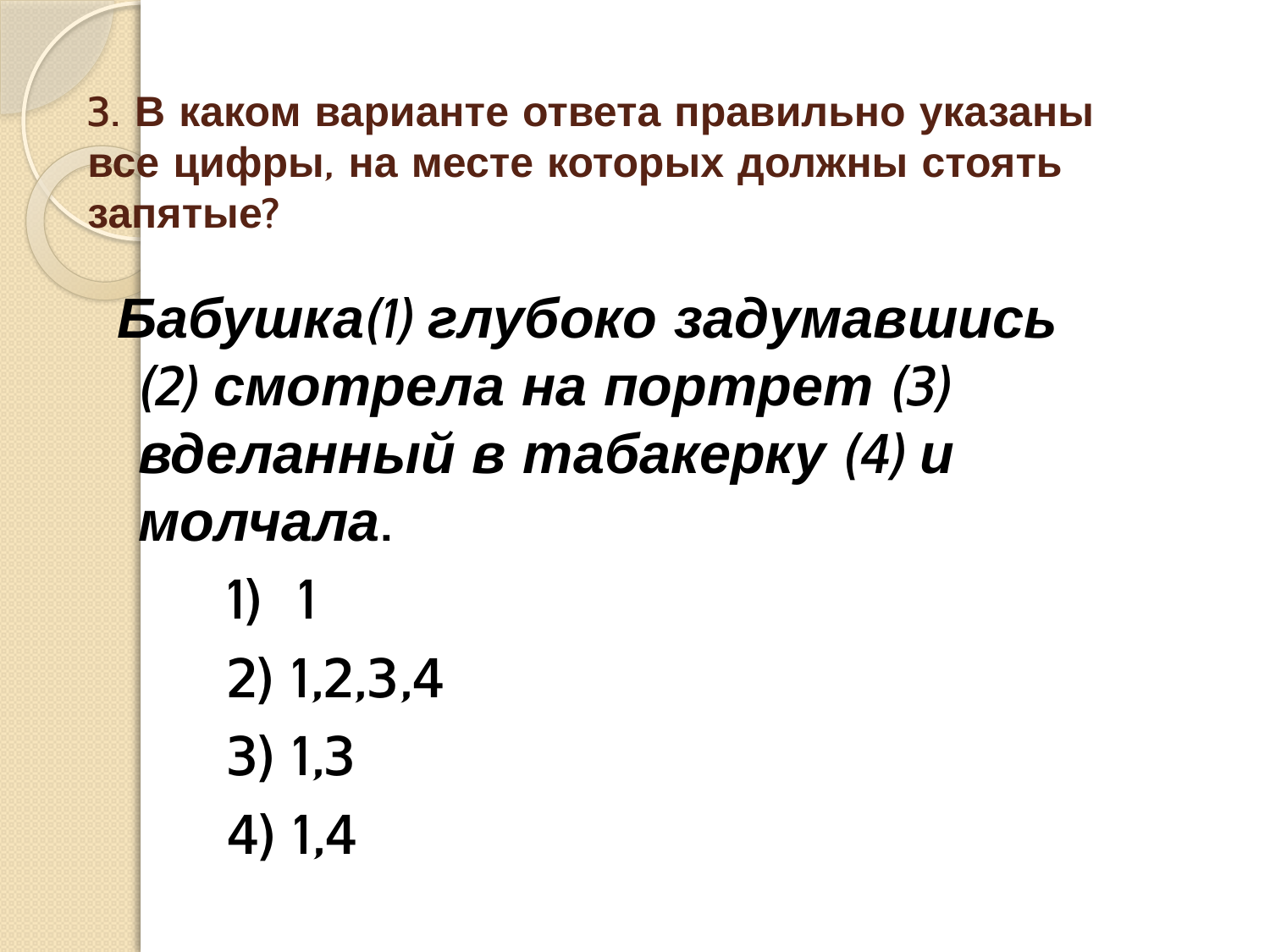

# 3. В каком варианте ответа правильно указаны все цифры, на месте которых должны стоять запятые?
 Бабушка(1) глубоко задумавшись (2) смотрела на портрет (3) вделанный в табакерку (4) и молчала.
       1)  1
       2) 1,2,3,4
       3) 1,3
       4) 1,4